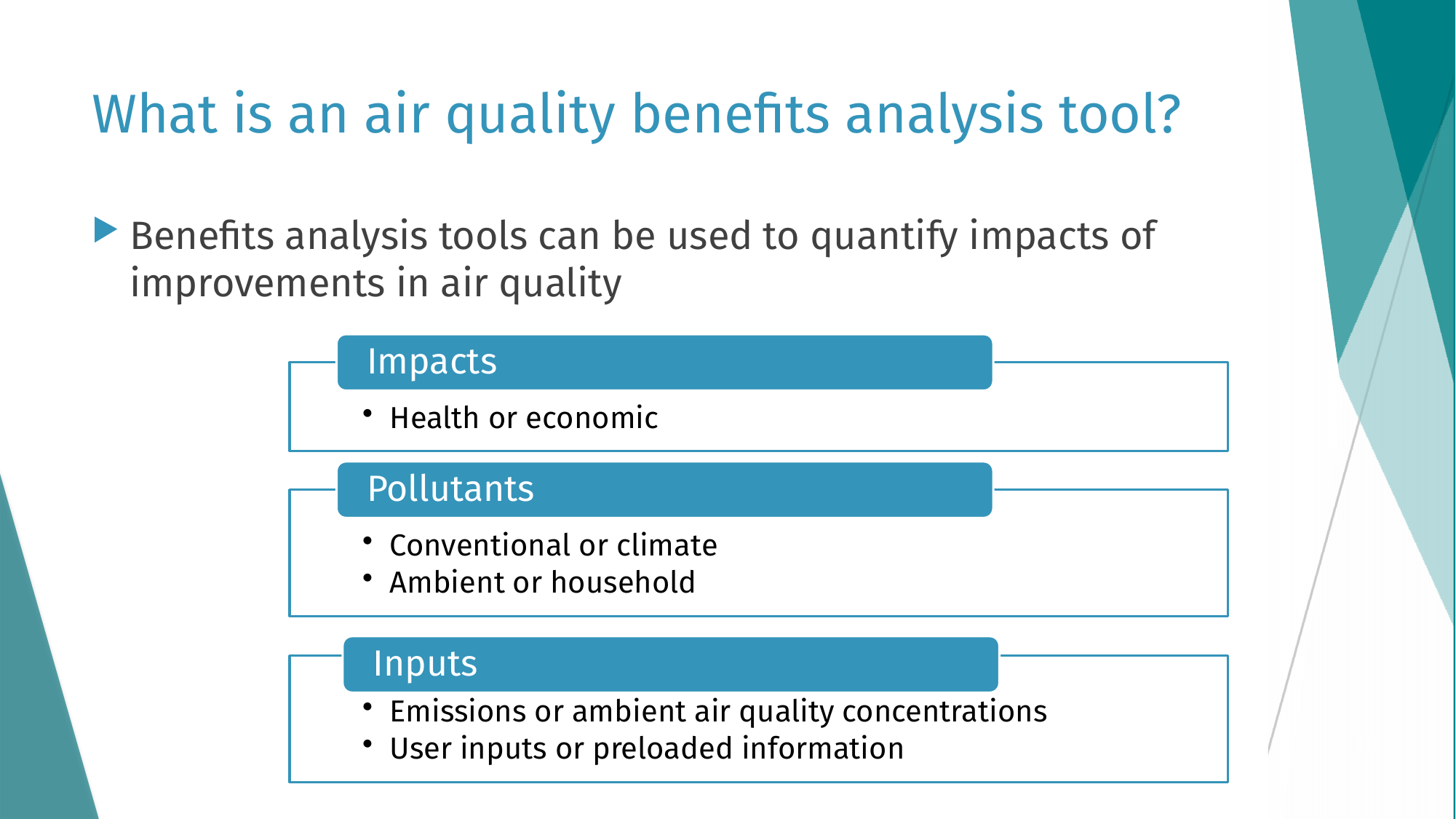

# What is an air quality benefits analysis tool?
Benefits analysis tools can be used to quantify impacts of improvements in air quality
Health or economic
Impacts
Conventional or climate
Ambient or household
Pollutants
Emissions or ambient air quality concentrations
User inputs or preloaded information
Inputs
20